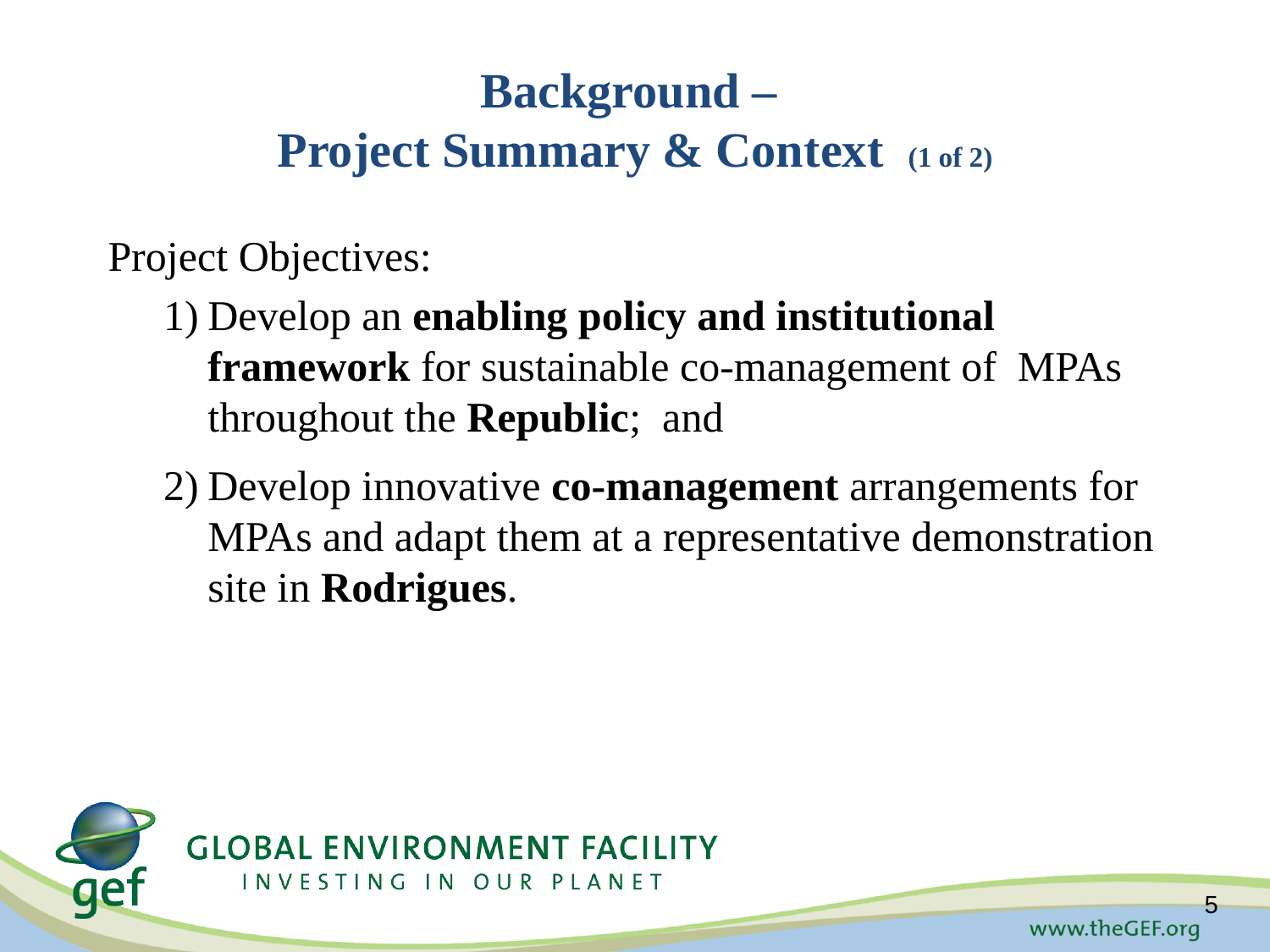

# Background – Project Summary & Context  (1 of 2)
Project Objectives:
Develop an enabling policy and institutional framework for sustainable co-management of  MPAs throughout the Republic;  and
Develop innovative co-management arrangements for MPAs and adapt them at a representative demonstration site in Rodrigues.

5